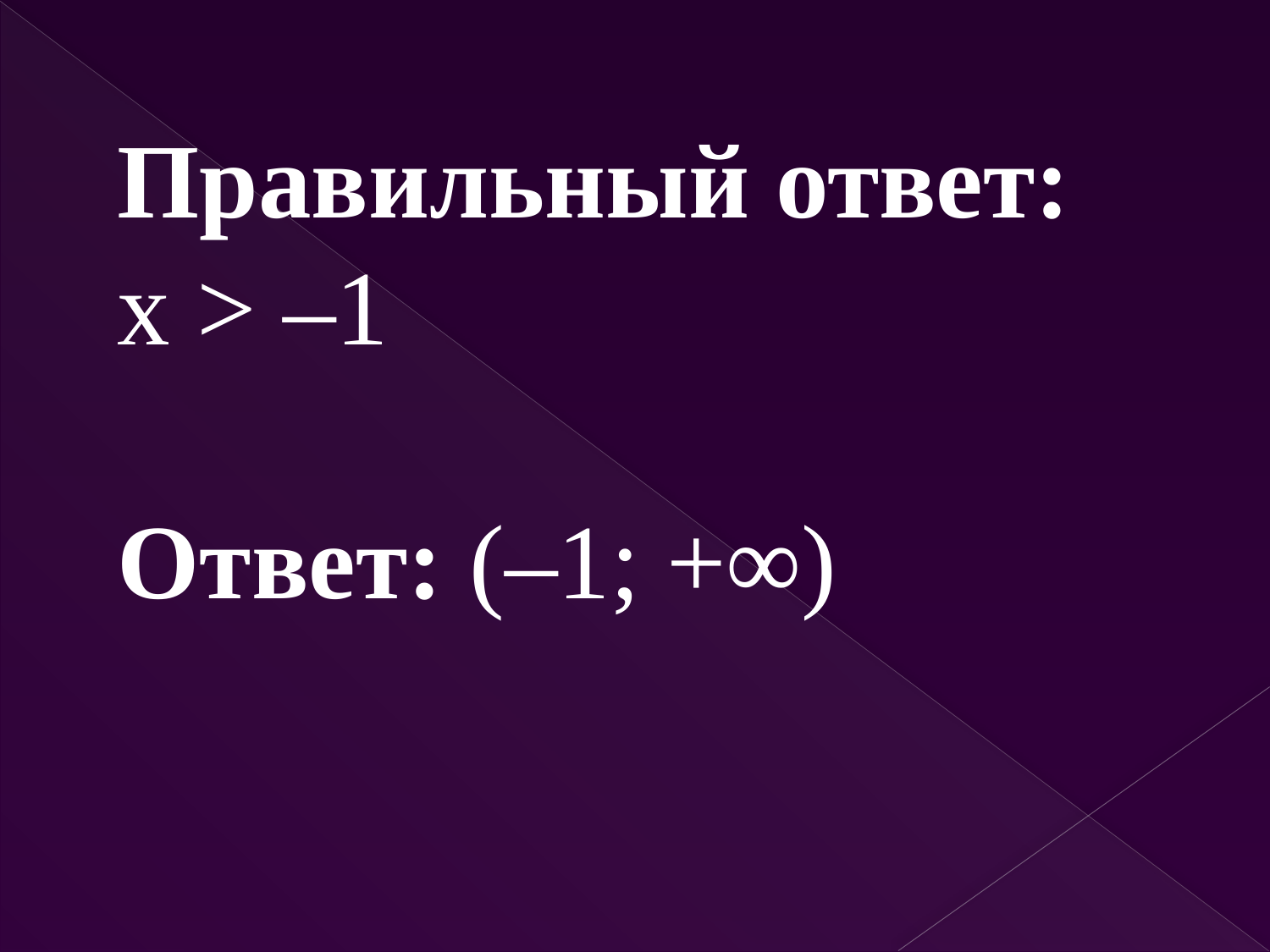

Правильный ответ:
x > –1

Ответ: (–1; +∞)